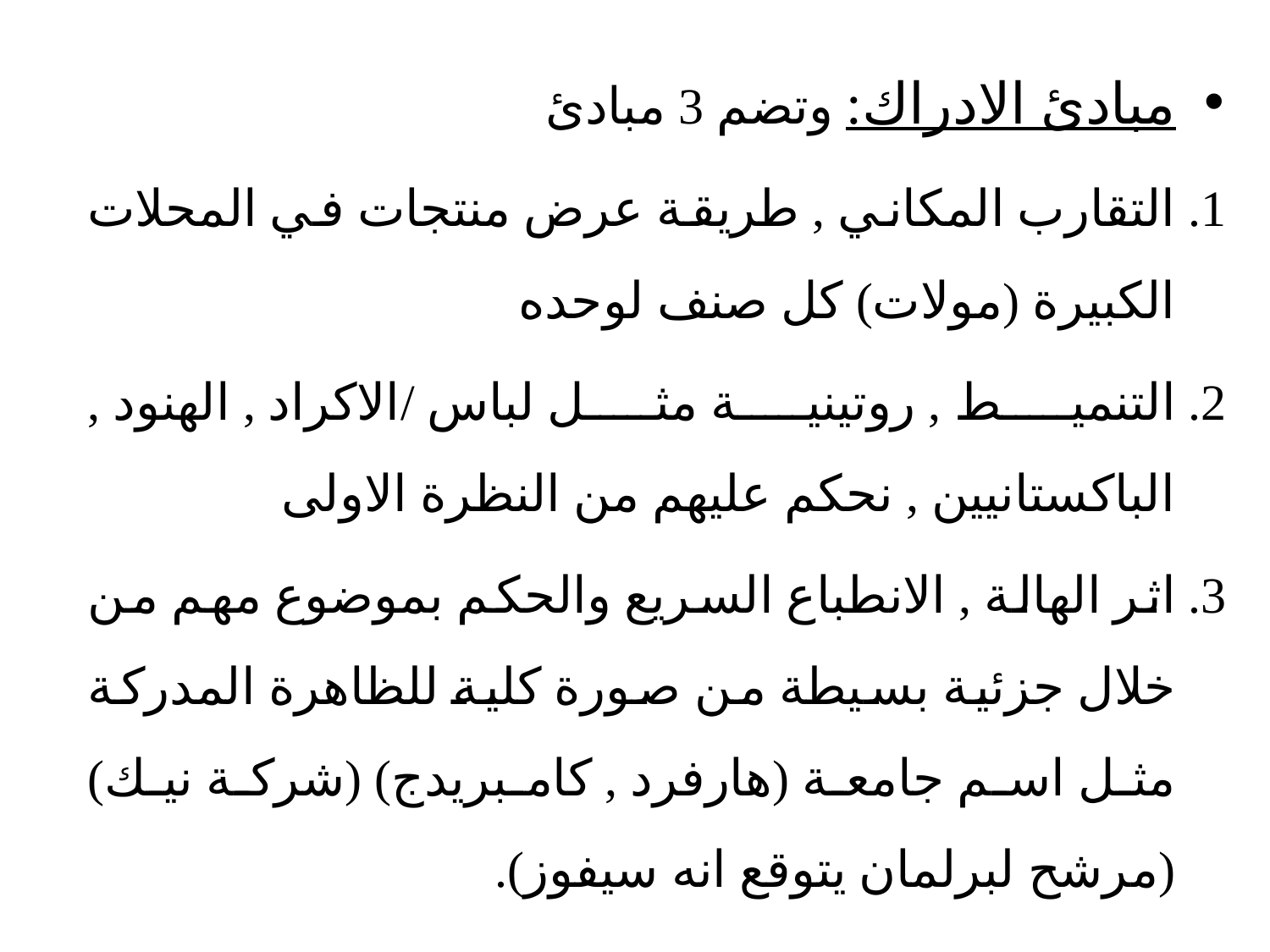

مبادئ الادراك: وتضم 3 مبادئ
التقارب المكاني , طريقة عرض منتجات في المحلات الكبيرة (مولات) كل صنف لوحده
التنميط , روتينية مثل لباس /الاكراد , الهنود , الباكستانيين , نحكم عليهم من النظرة الاولى
اثر الهالة , الانطباع السريع والحكم بموضوع مهم من خلال جزئية بسيطة من صورة كلية للظاهرة المدركة مثل اسم جامعة (هارفرد , كامبريدج) (شركة نيك) (مرشح لبرلمان يتوقع انه سيفوز).